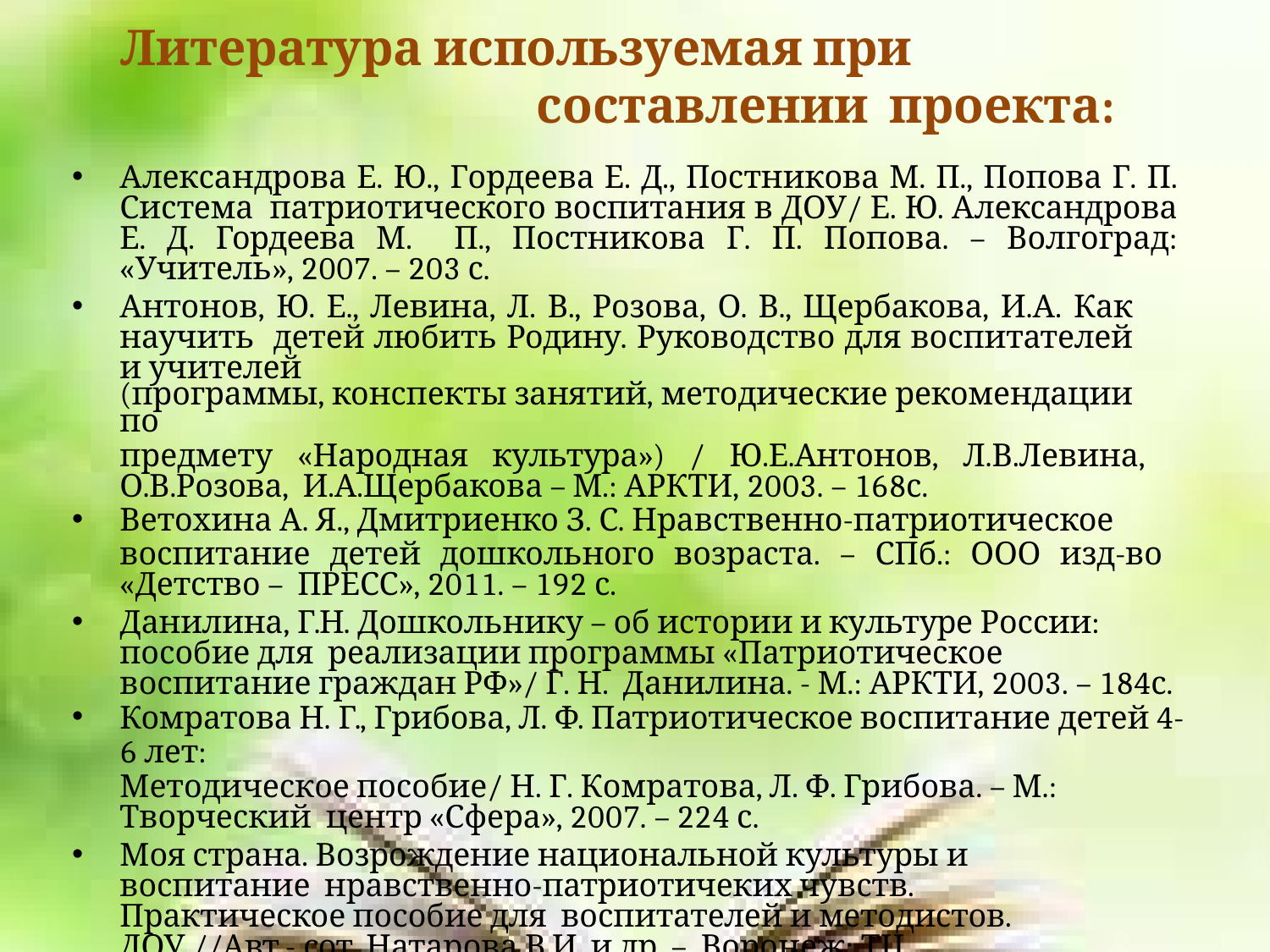

# Литература используемая при составлении  проекта:
Александрова Е. Ю., Гордеева Е. Д., Постникова М. П., Попова Г. П. Система  патриотического воспитания в ДОУ/ Е. Ю. Александрова Е. Д. Гордеева М.  П., Постникова Г. П. Попова. – Волгоград: «Учитель», 2007. – 203 с.
Антонов, Ю. Е., Левина, Л. В., Розова, О. В., Щербакова, И.А. Как научить  детей любить Родину. Руководство для воспитателей и учителей
(программы, конспекты занятий, методические рекомендации по
предмету «Народная культура») / Ю.Е.Антонов, Л.В.Левина, О.В.Розова,  И.А.Щербакова – М.: АРКТИ, 2003. – 168с.
Ветохина А. Я., Дмитриенко З. С. Нравственно-патриотическое
воспитание детей дошкольного возраста. – СПб.: ООО изд-во «Детство –  ПРЕСС», 2011. – 192 с.
Данилина, Г.Н. Дошкольнику – об истории и культуре России: пособие для  реализации программы «Патриотическое воспитание граждан РФ»/ Г. Н.  Данилина. - М.: АРКТИ, 2003. – 184с.
Комратова Н. Г., Грибова, Л. Ф. Патриотическое воспитание детей 4-6 лет:
Методическое пособие/ Н. Г. Комратова, Л. Ф. Грибова. – М.: Творческий  центр «Сфера», 2007. – 224 с.
Моя страна. Возрождение национальной культуры и воспитание  нравственно-патриотичеких чувств. Практическое пособие для  воспитателей и методистов. ДОУ //Авт.- сот. Натарова В.И. и др. –  Воронеж: ТЦ «Учитель», 2005 – 205с.